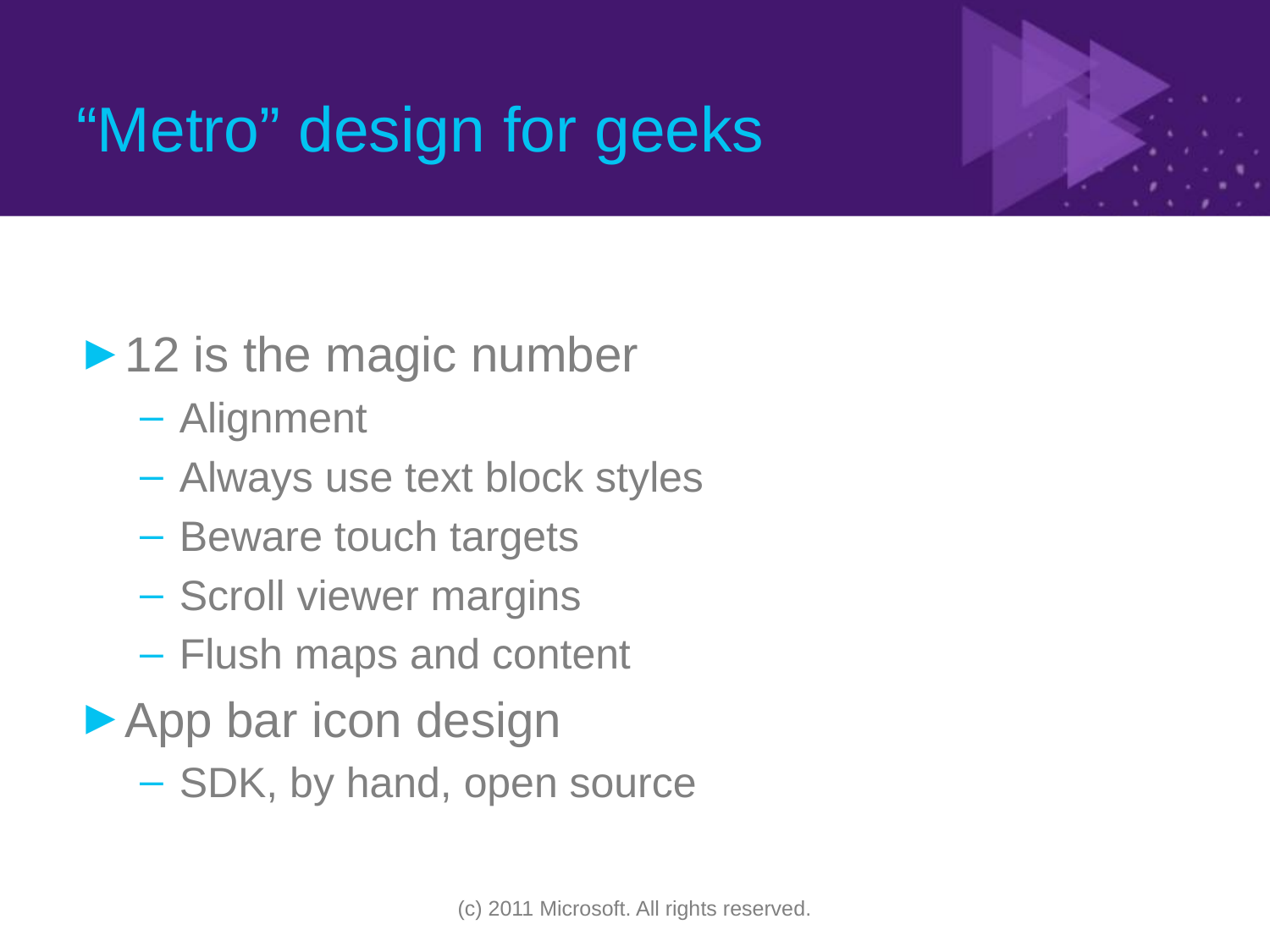

# “Metro” design for geeks
12 is the magic number
Alignment
Always use text block styles
Beware touch targets
Scroll viewer margins
Flush maps and content
App bar icon design
SDK, by hand, open source

(c) 2011 Microsoft. All rights reserved.